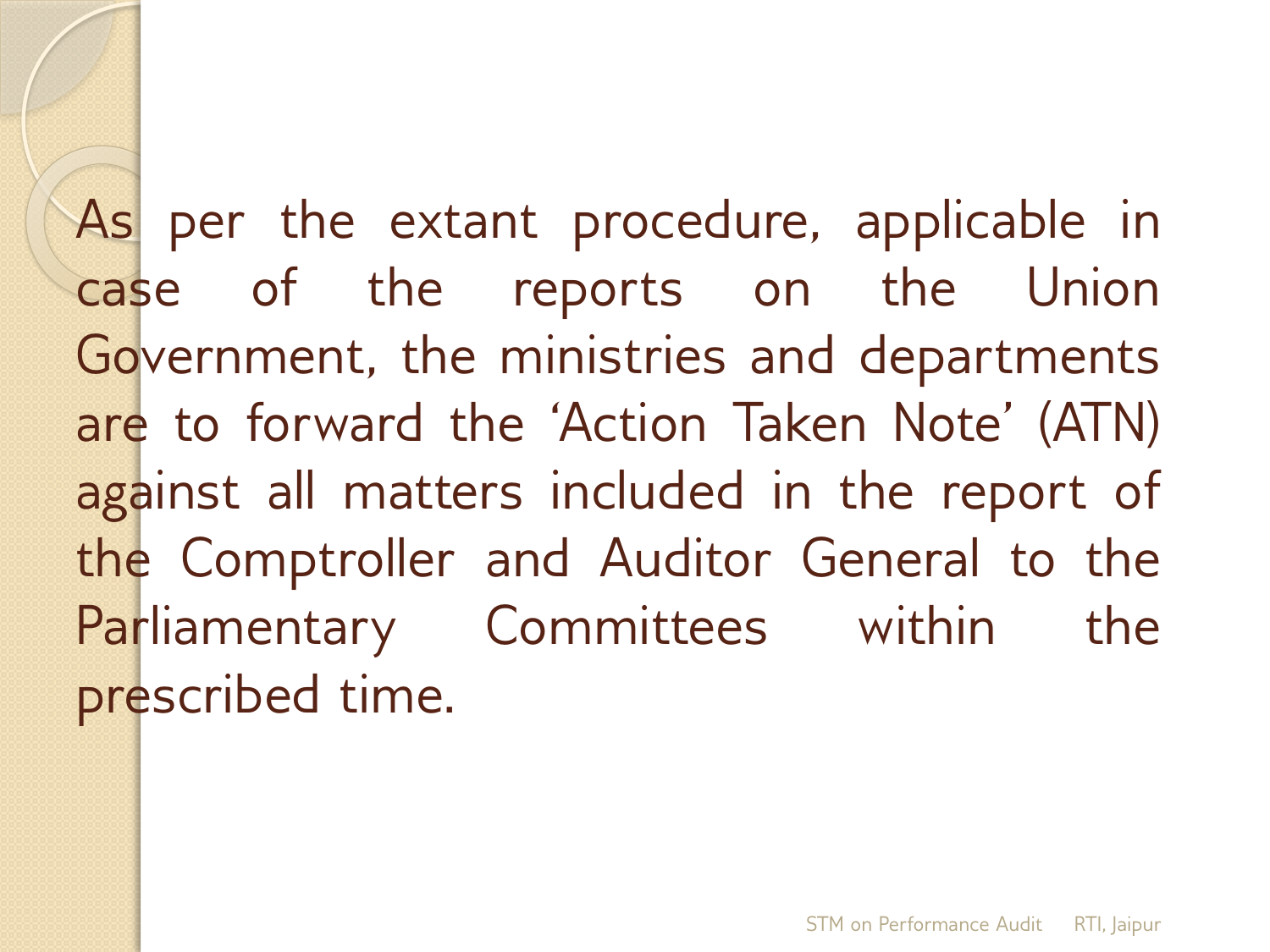

# As per the extant procedure, applicable in case of the reports on the Union Government, the ministries and departments are to forward the ‘Action Taken Note’ (ATN) against all matters included in the report of the Comptroller and Auditor General to the Parliamentary Committees within the prescribed time.
STM on Performance Audit     RTI, Jaipur